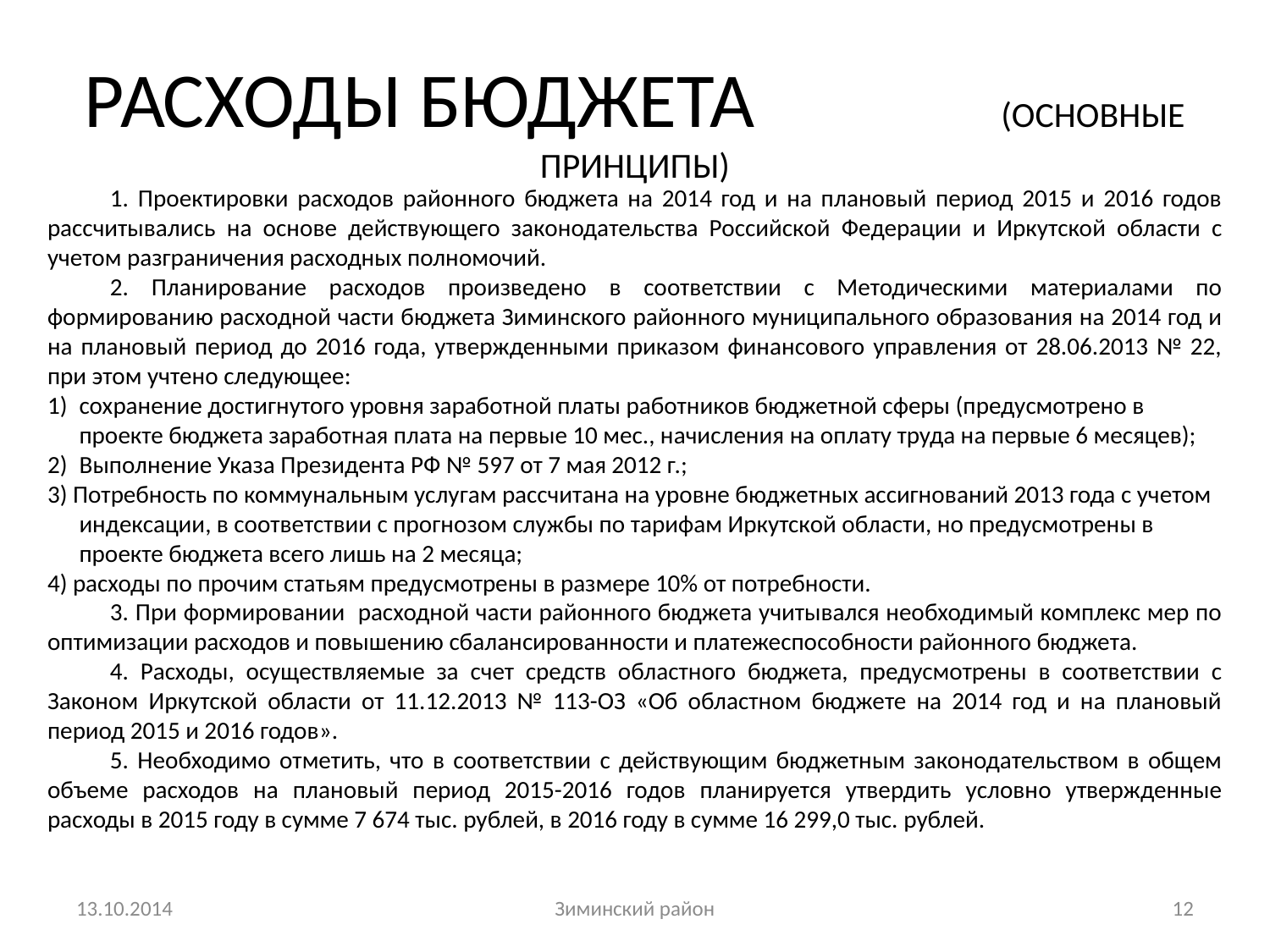

# РАСХОДЫ БЮДЖЕТА              (ОСНОВНЫЕ ПРИНЦИПЫ)
1. Проектировки расходов районного бюджета на 2014 год и на плановый период 2015 и 2016 годов рассчитывались на основе действующего законодательства Российской Федерации и Иркутской области с учетом разграничения расходных полномочий.
2. Планирование расходов произведено в соответствии с Методическими материалами по формированию расходной части бюджета Зиминского районного муниципального образования на 2014 год и на плановый период до 2016 года, утвержденными приказом финансового управления от 28.06.2013 № 22, при этом учтено следующее:
сохранение достигнутого уровня заработной платы работников бюджетной сферы (предусмотрено в проекте бюджета заработная плата на первые 10 мес., начисления на оплату труда на первые 6 месяцев);
Выполнение Указа Президента РФ № 597 от 7 мая 2012 г.;
3) Потребность по коммунальным услугам рассчитана на уровне бюджетных ассигнований 2013 года с учетом  индексации, в соответствии с прогнозом службы по тарифам Иркутской области, но предусмотрены в проекте бюджета всего лишь на 2 месяца;
4) расходы по прочим статьям предусмотрены в размере 10% от потребности.
3. При формировании  расходной части районного бюджета учитывался необходимый комплекс мер по оптимизации расходов и повышению сбалансированности и платежеспособности районного бюджета.
4. Расходы, осуществляемые за счет средств областного бюджета, предусмотрены в соответствии с Законом Иркутской области от 11.12.2013 № 113-ОЗ «Об областном бюджете на 2014 год и на плановый период 2015 и 2016 годов».
5. Необходимо отметить, что в соответствии с действующим бюджетным законодательством в общем объеме расходов на плановый период 2015-2016 годов планируется утвердить условно утвержденные расходы в 2015 году в сумме 7 674 тыс. рублей, в 2016 году в сумме 16 299,0 тыс. рублей.
13.10.2014
Зиминский район
12